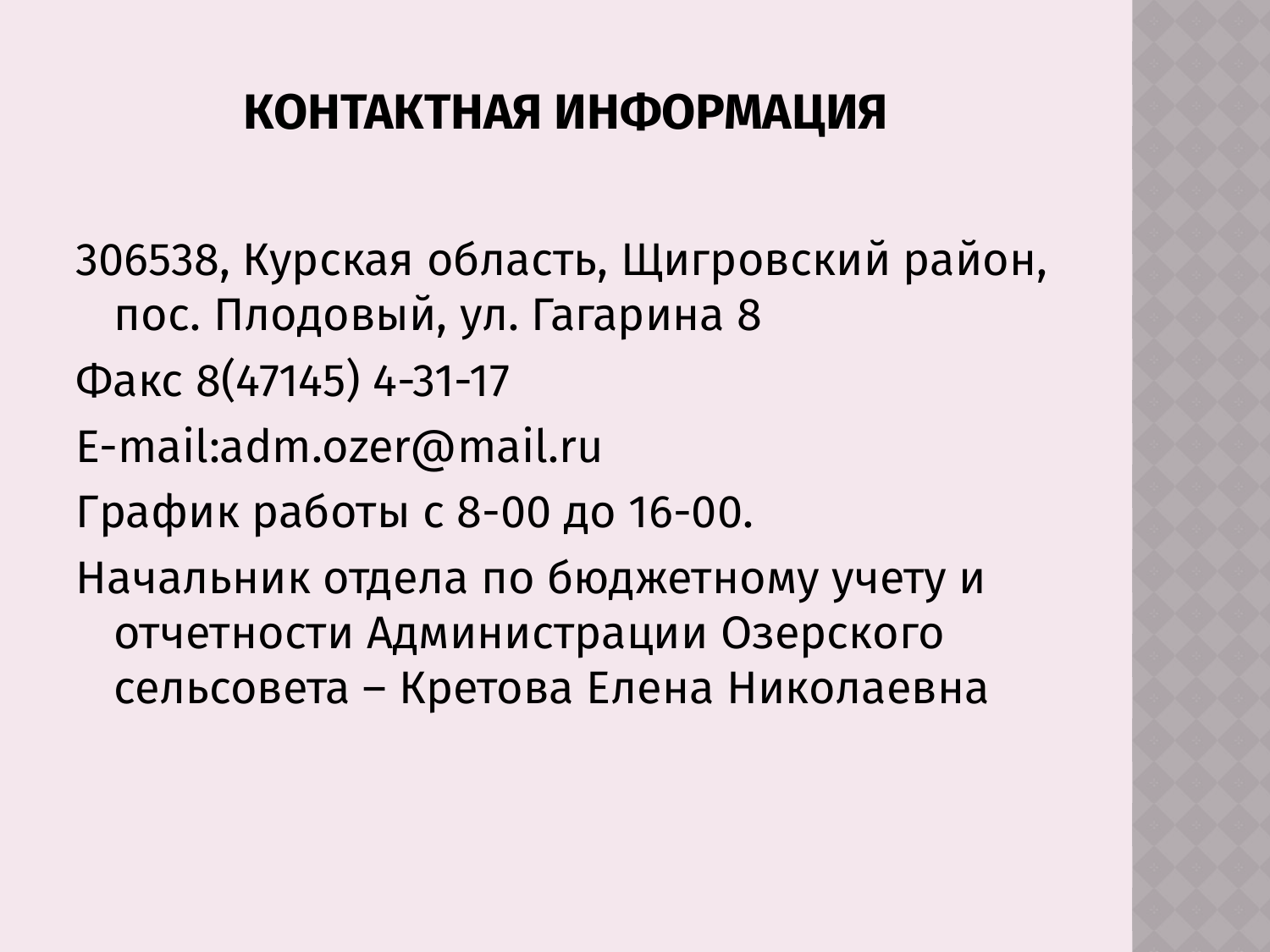

# Контактная информация
306538, Курская область, Щигровский район, пос. Плодовый, ул. Гагарина 8
Факс 8(47145) 4-31-17
E-mail:adm.ozer@mail.ru
График работы с 8-00 до 16-00.
Начальник отдела по бюджетному учету и отчетности Администрации Озерского сельсовета – Кретова Елена Николаевна